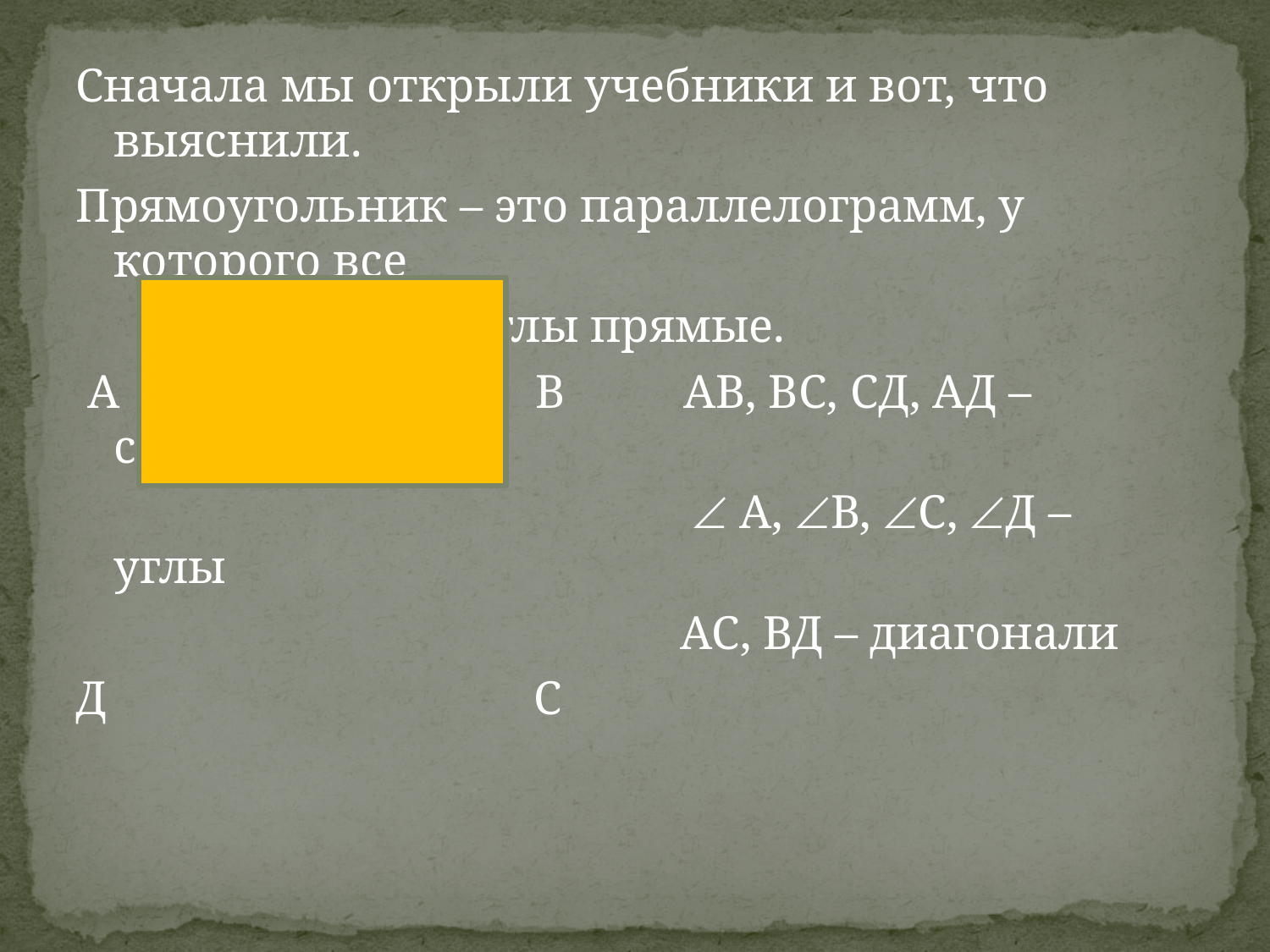

Сначала мы открыли учебники и вот, что выяснили.
Прямоугольник – это параллелограмм, у которого все
                                 углы прямые.
 А                                   В          АВ, ВС, СД, АД – стороны
                                                    ∠ А, ∠В, ∠С, ∠Д – углы
                                                   АС, ВД – диагонали
Д                                    С